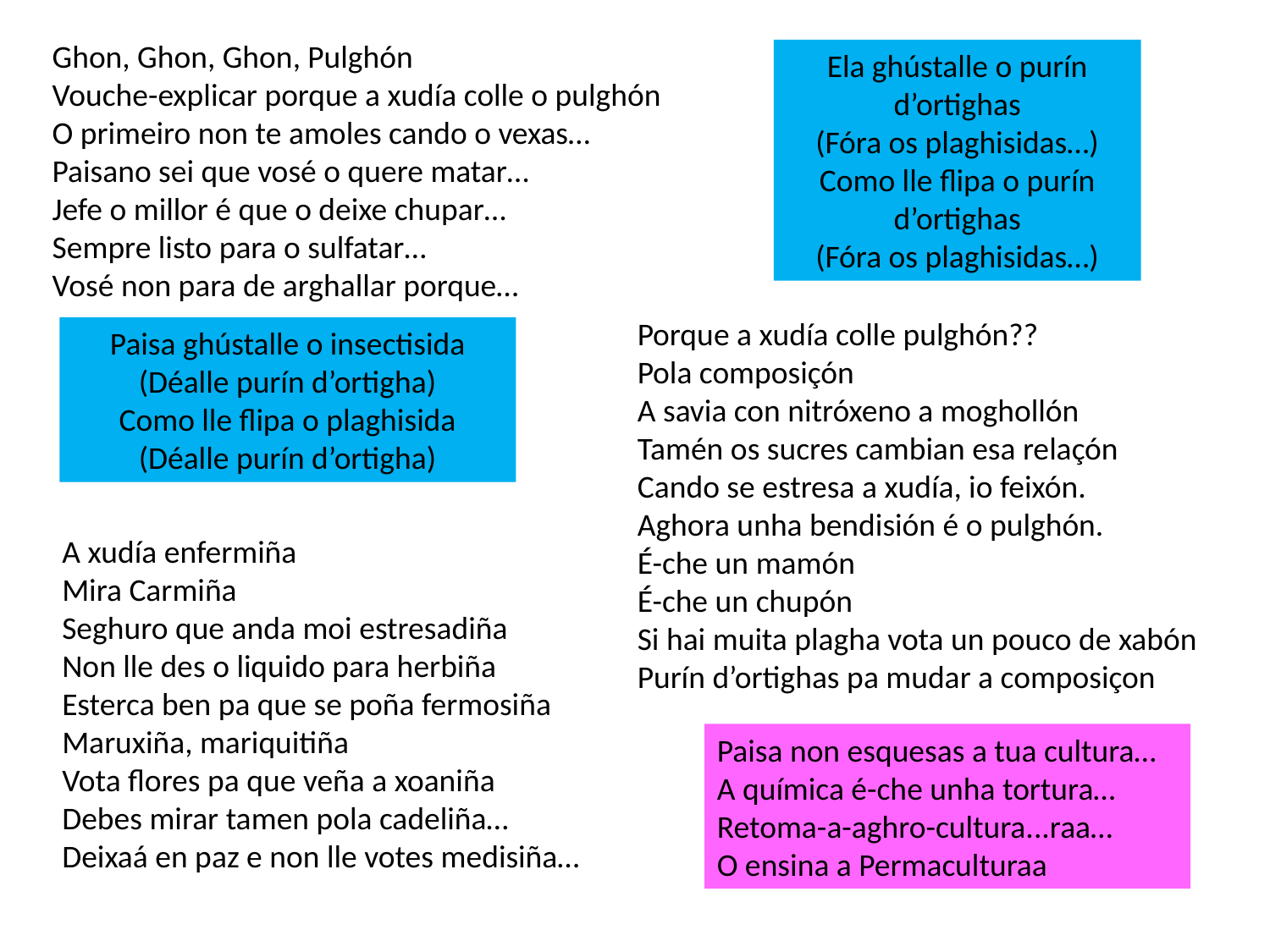

Ghon, Ghon, Ghon, Pulghón
Vouche-explicar porque a xudía colle o pulghón
O primeiro non te amoles cando o vexas…
Paisano sei que vosé o quere matar…
Jefe o millor é que o deixe chupar…
Sempre listo para o sulfatar…
Vosé non para de arghallar porque…
Ela ghústalle o purín d’ortighas
(Fóra os plaghisidas…)
Como lle flipa o purín d’ortighas
(Fóra os plaghisidas…)
Porque a xudía colle pulghón??
Pola composiçón
A savia con nitróxeno a moghollón
Tamén os sucres cambian esa relaçón
Cando se estresa a xudía, io feixón.
Aghora unha bendisión é o pulghón.
É-che un mamón
É-che un chupón
Si hai muita plagha vota un pouco de xabón
Purín d’ortighas pa mudar a composiçon
Paisa ghústalle o insectisida
(Déalle purín d’ortigha)
Como lle flipa o plaghisida
(Déalle purín d’ortigha)
A xudía enfermiña
Mira Carmiña
Seghuro que anda moi estresadiña
Non lle des o liquido para herbiña
Esterca ben pa que se poña fermosiña
Maruxiña, mariquitiña
Vota flores pa que veña a xoaniña
Debes mirar tamen pola cadeliña…
Deixaá en paz e non lle votes medisiña…
Paisa non esquesas a tua cultura…
A química é-che unha tortura…
Retoma-a-aghro-cultura...raa…
O ensina a Permaculturaa